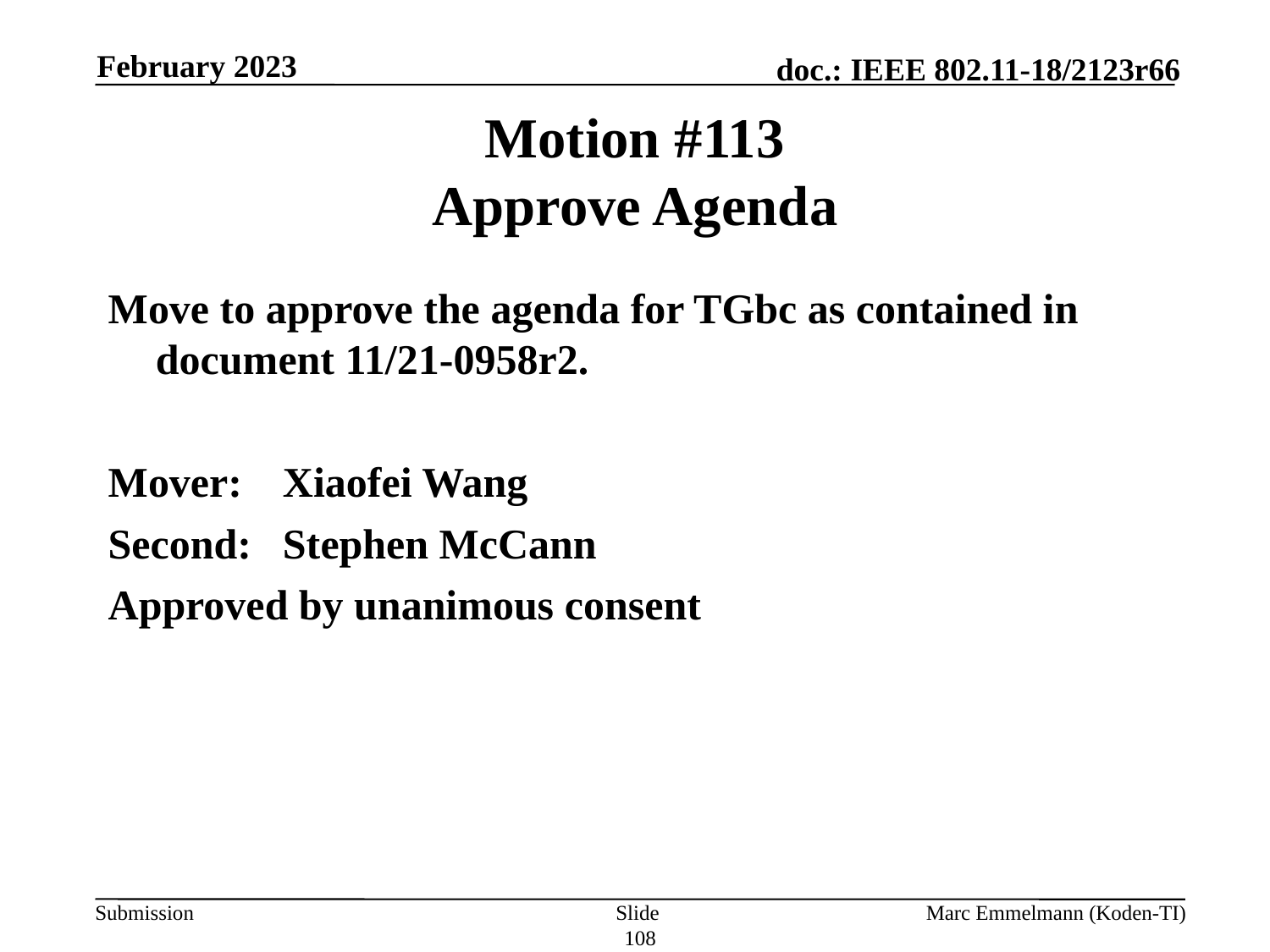

February 2023
# Motion #113 Approve Agenda
Move to approve the agenda for TGbc as contained in document 11/21-0958r2.

Mover:	Xiaofei Wang
Second:	Stephen McCann
Approved by unanimous consent
Slide 108
Marc Emmelmann (Koden-TI)